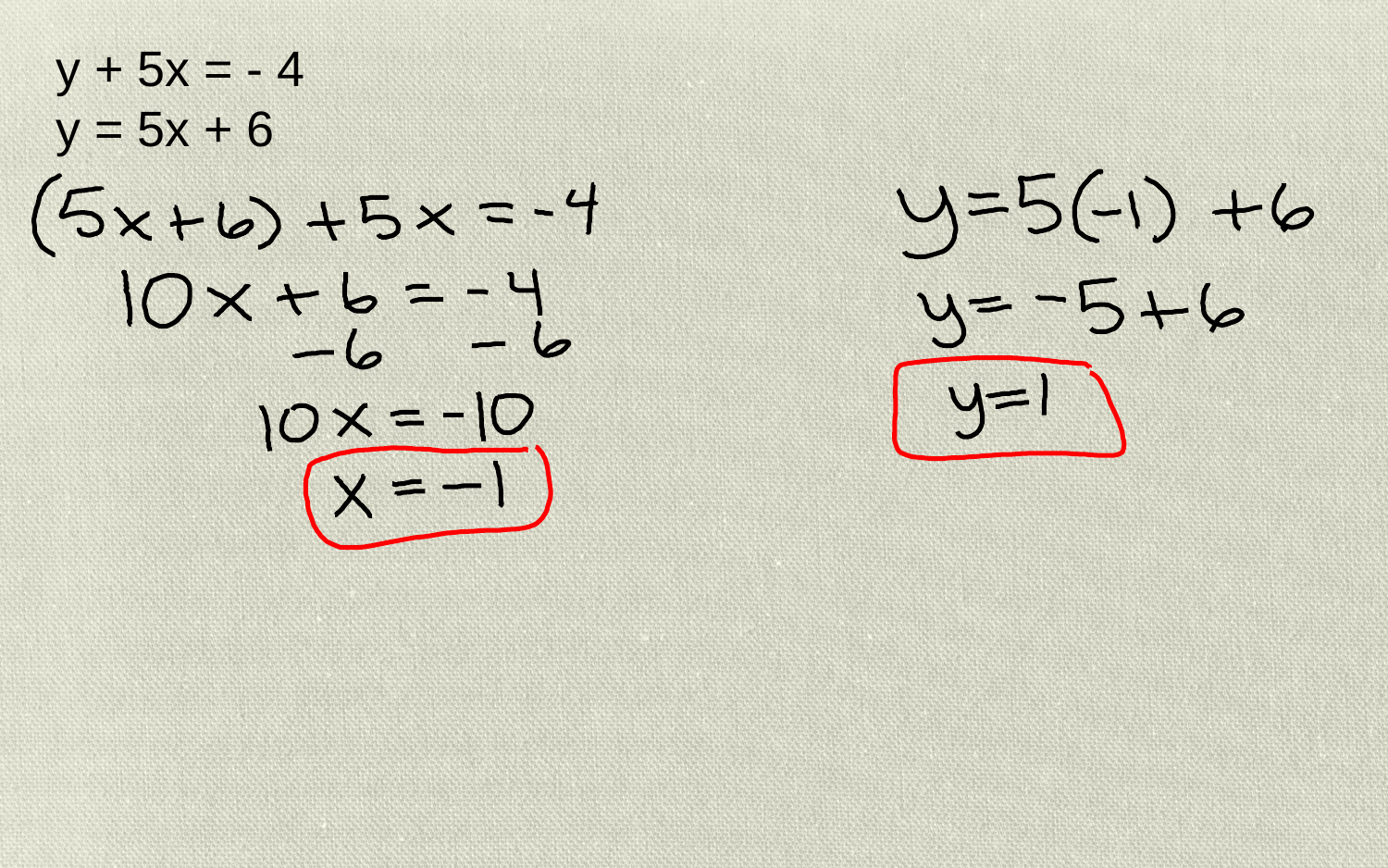

# y + 5x = - 4 y = 5x + 6